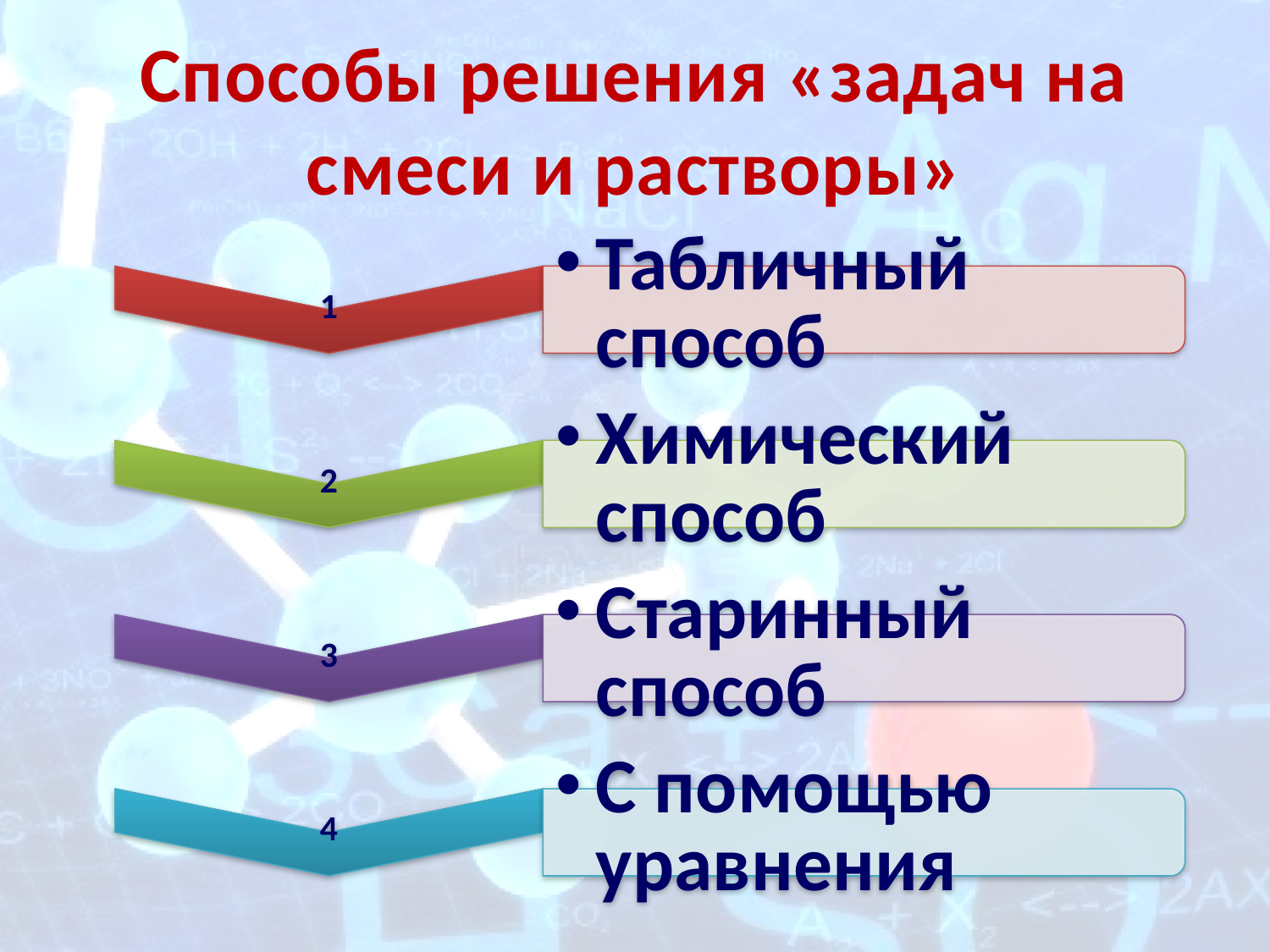

# Способы решения «задач на смеси и растворы»
1
2
3
4